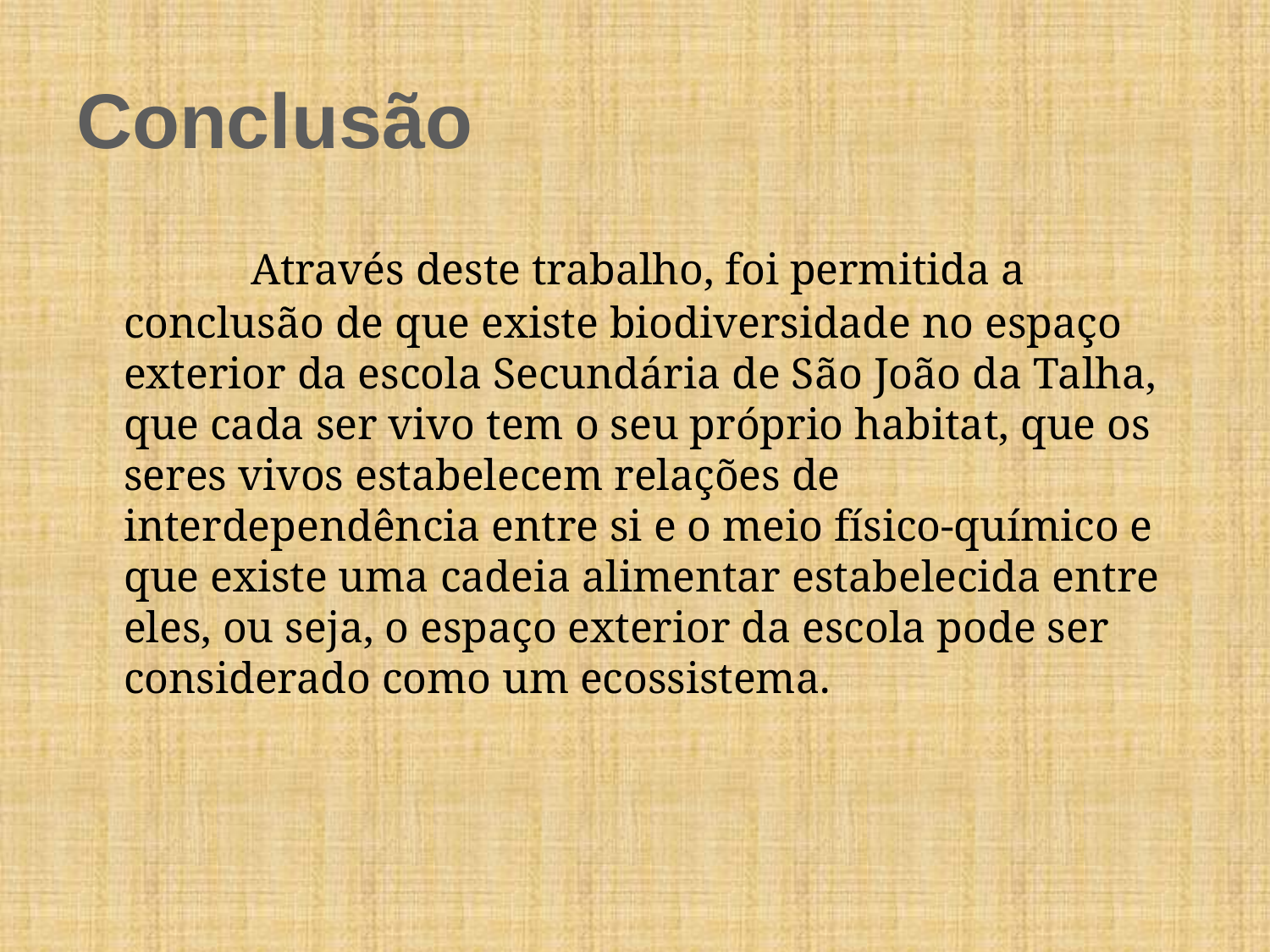

# Conclusão
		Através deste trabalho, foi permitida a conclusão de que existe biodiversidade no espaço exterior da escola Secundária de São João da Talha, que cada ser vivo tem o seu próprio habitat, que os seres vivos estabelecem relações de interdependência entre si e o meio físico-químico e que existe uma cadeia alimentar estabelecida entre eles, ou seja, o espaço exterior da escola pode ser considerado como um ecossistema.